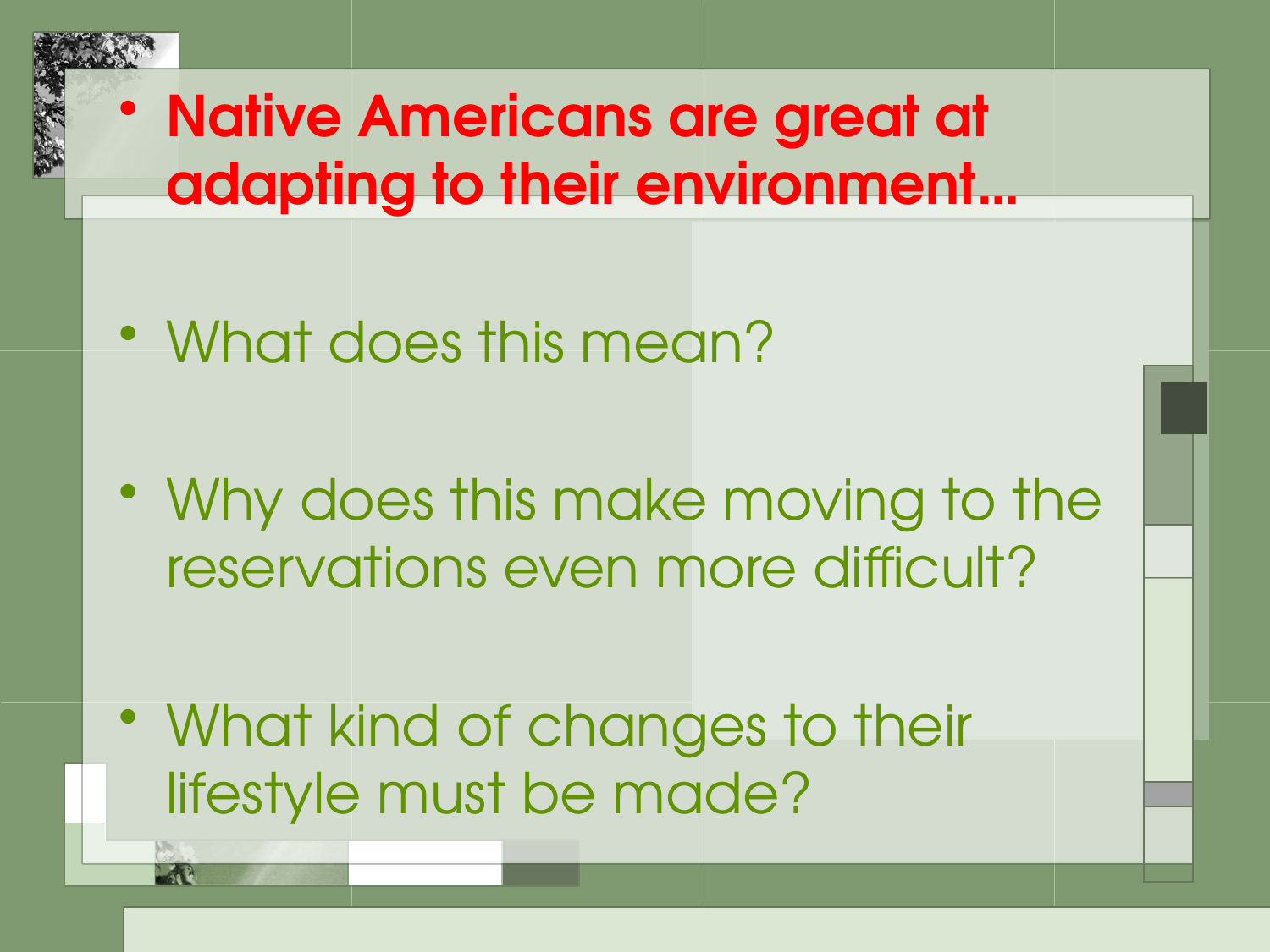

#
Native Americans are great at adapting to their environment…

What does this mean?

Why does this make moving to the reservations even more difficult?

What kind of changes to their lifestyle must be made?